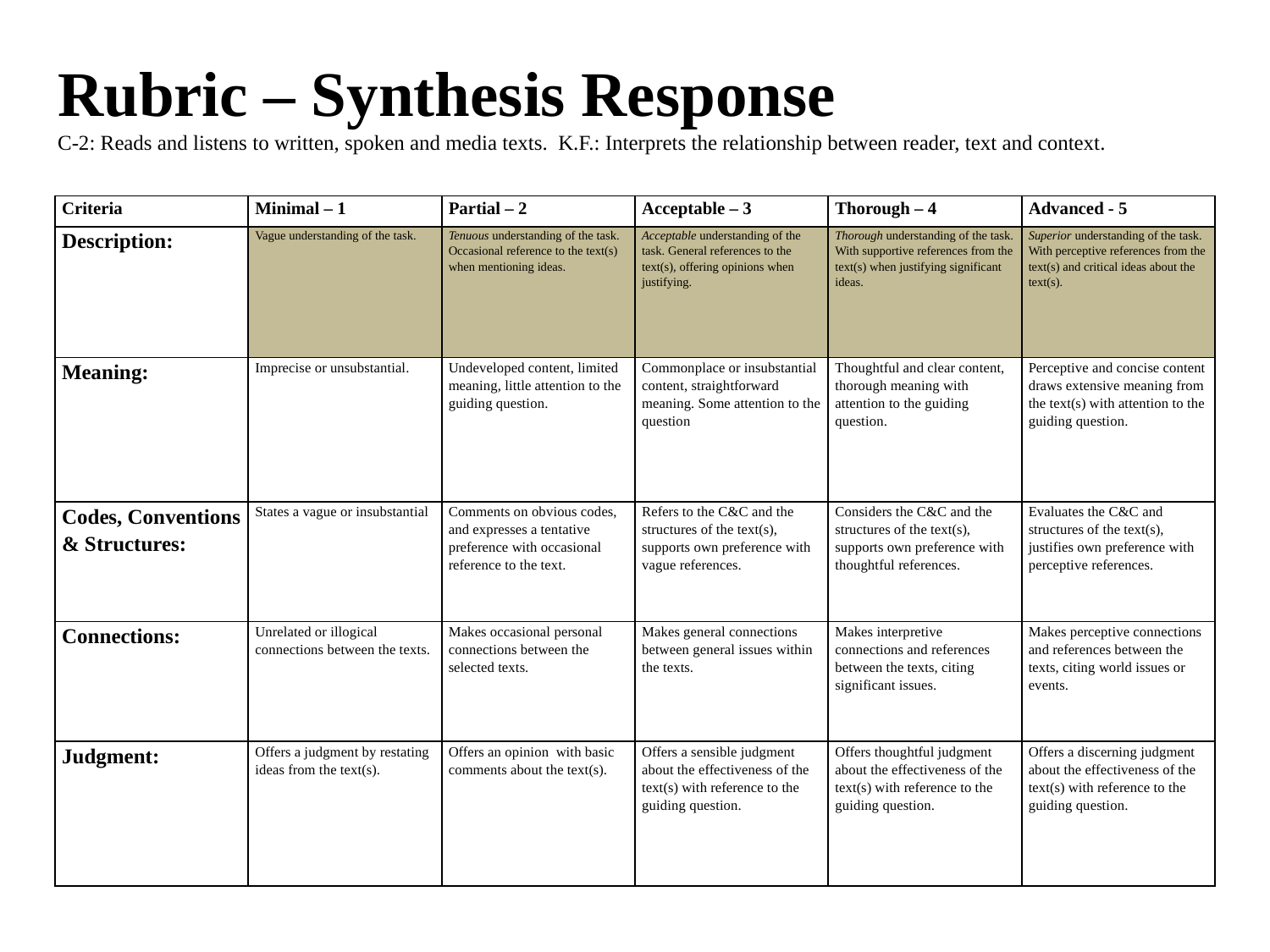

Rubric – Synthesis Response
C-2: Reads and listens to written, spoken and media texts.  K.F.: Interprets the relationship between reader, text and context.

| Criteria | Minimal – 1 | Partial – 2 | Acceptable – 3 | Thorough – 4 | Advanced - 5 |
| --- | --- | --- | --- | --- | --- |
| Description: | Vague understanding of the task. | Tenuous understanding of the task. Occasional reference to the text(s) when mentioning ideas. | Acceptable understanding of the task. General references to the text(s), offering opinions when justifying. | Thorough understanding of the task. With supportive references from the text(s) when justifying significant ideas. | Superior understanding of the task. With perceptive references from the text(s) and critical ideas about the text(s). |
| Meaning: | Imprecise or unsubstantial. | Undeveloped content, limited meaning, little attention to the guiding question. | Commonplace or insubstantial content, straightforward meaning. Some attention to the question | Thoughtful and clear content, thorough meaning with attention to the guiding question. | Perceptive and concise content draws extensive meaning from the text(s) with attention to the guiding question. |
| Codes, Conventions & Structures: | States a vague or insubstantial | Comments on obvious codes, and expresses a tentative preference with occasional reference to the text. | Refers to the C&C and the structures of the text(s), supports own preference with vague references. | Considers the C&C and the structures of the text(s), supports own preference with thoughtful references. | Evaluates the C&C and structures of the text(s), justifies own preference with perceptive references. |
| Connections: | Unrelated or illogical connections between the texts. | Makes occasional personal connections between the selected texts. | Makes general connections between general issues within the texts. | Makes interpretive connections and references between the texts, citing significant issues. | Makes perceptive connections and references between the texts, citing world issues or events. |
| Judgment: | Offers a judgment by restating ideas from the text(s). | Offers an opinion with basic comments about the text(s). | Offers a sensible judgment about the effectiveness of the text(s) with reference to the guiding question. | Offers thoughtful judgment about the effectiveness of the text(s) with reference to the guiding question. | Offers a discerning judgment about the effectiveness of the text(s) with reference to the guiding question. |